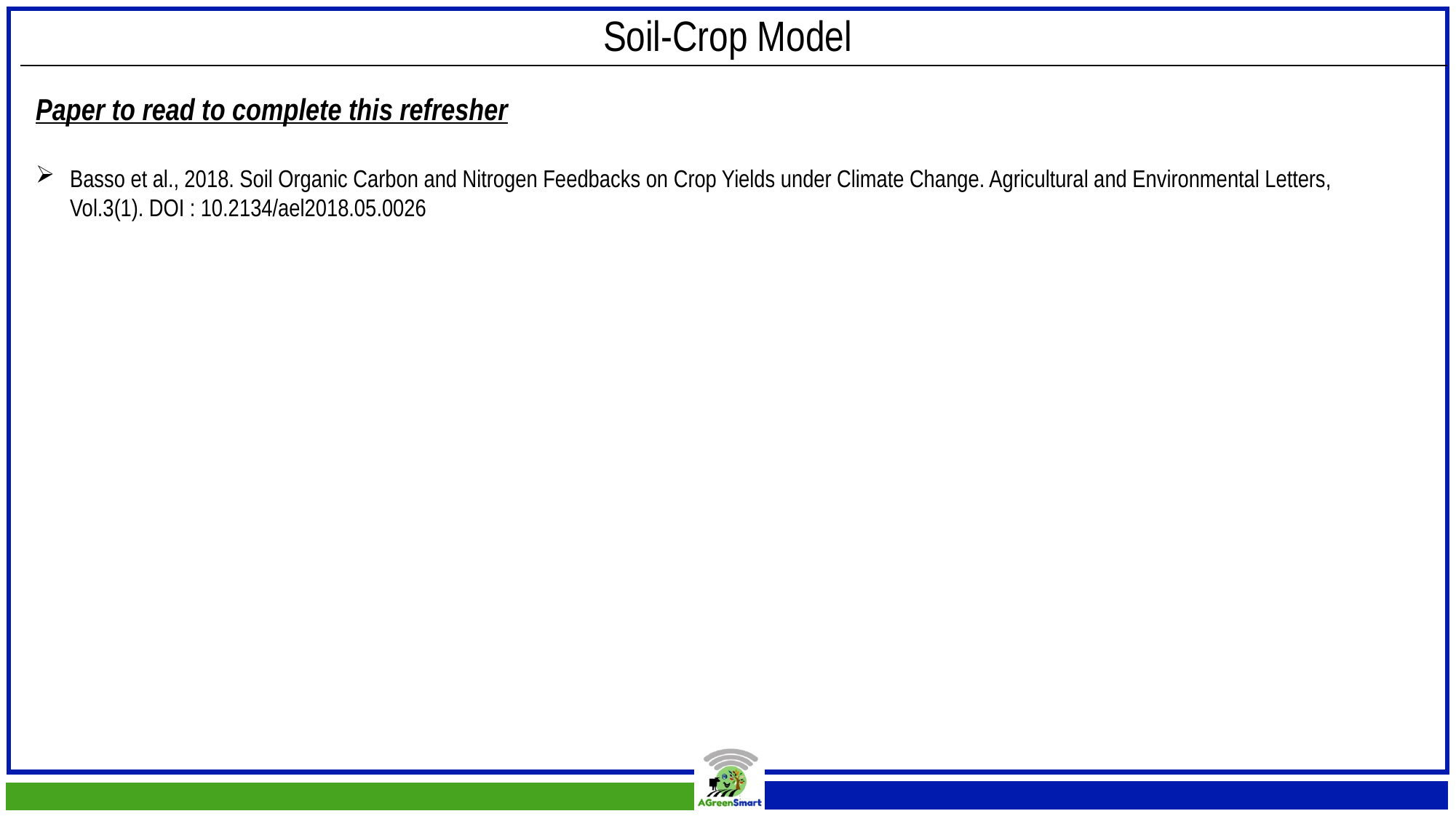

Soil-Crop Model
Paper to read to complete this refresher

Basso et al., 2018. Soil Organic Carbon and Nitrogen Feedbacks on Crop Yields under Climate Change. Agricultural and Environmental Letters, Vol.3(1). DOI : 10.2134/ael2018.05.0026